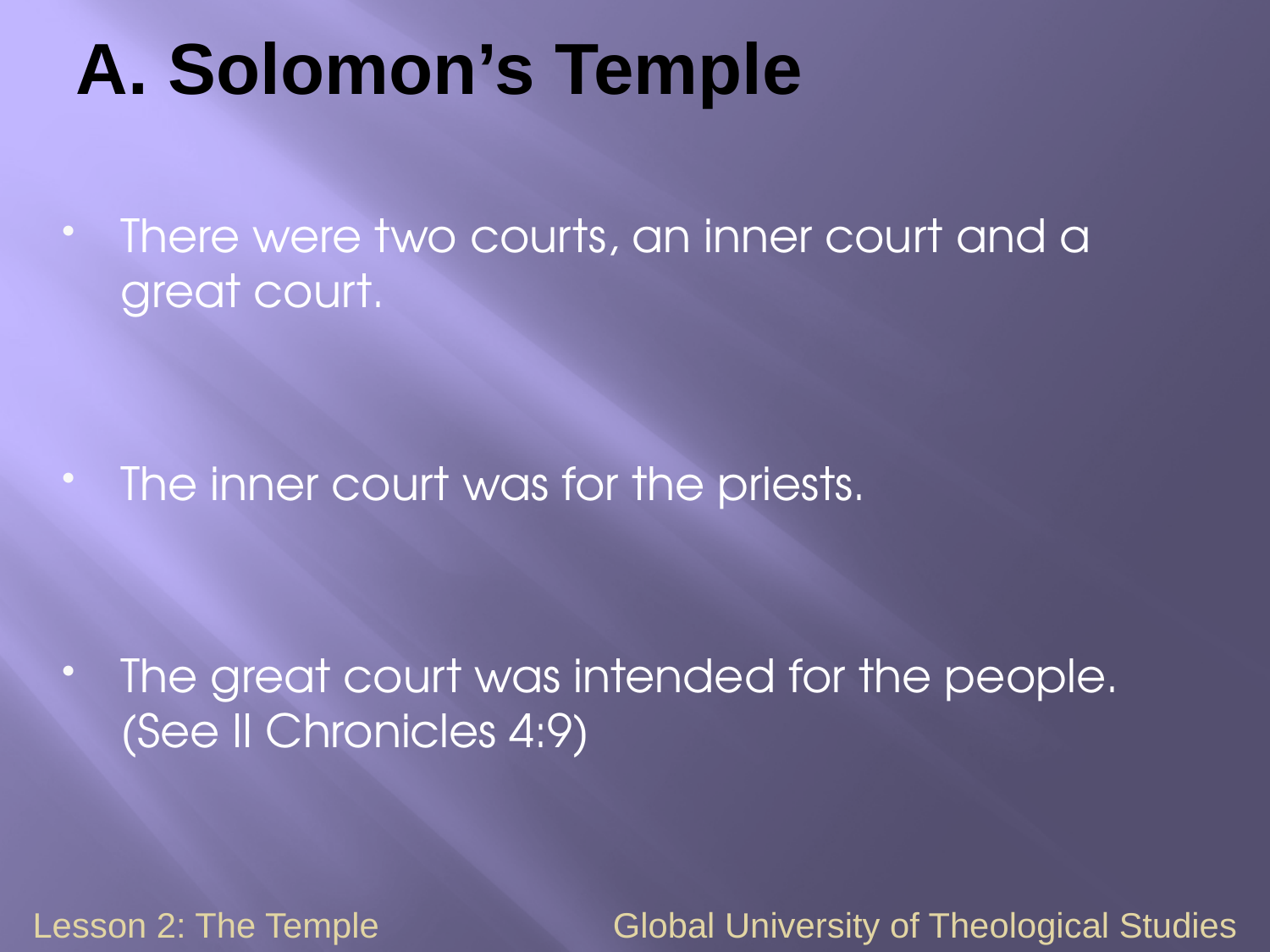

# A. Solomon’s Temple
There were two courts, an inner court and a great court.

The inner court was for the priests.

The great court was intended for the people. (See II Chronicles 4:9)
Lesson 2: The Temple                        Global University of Theological Studies